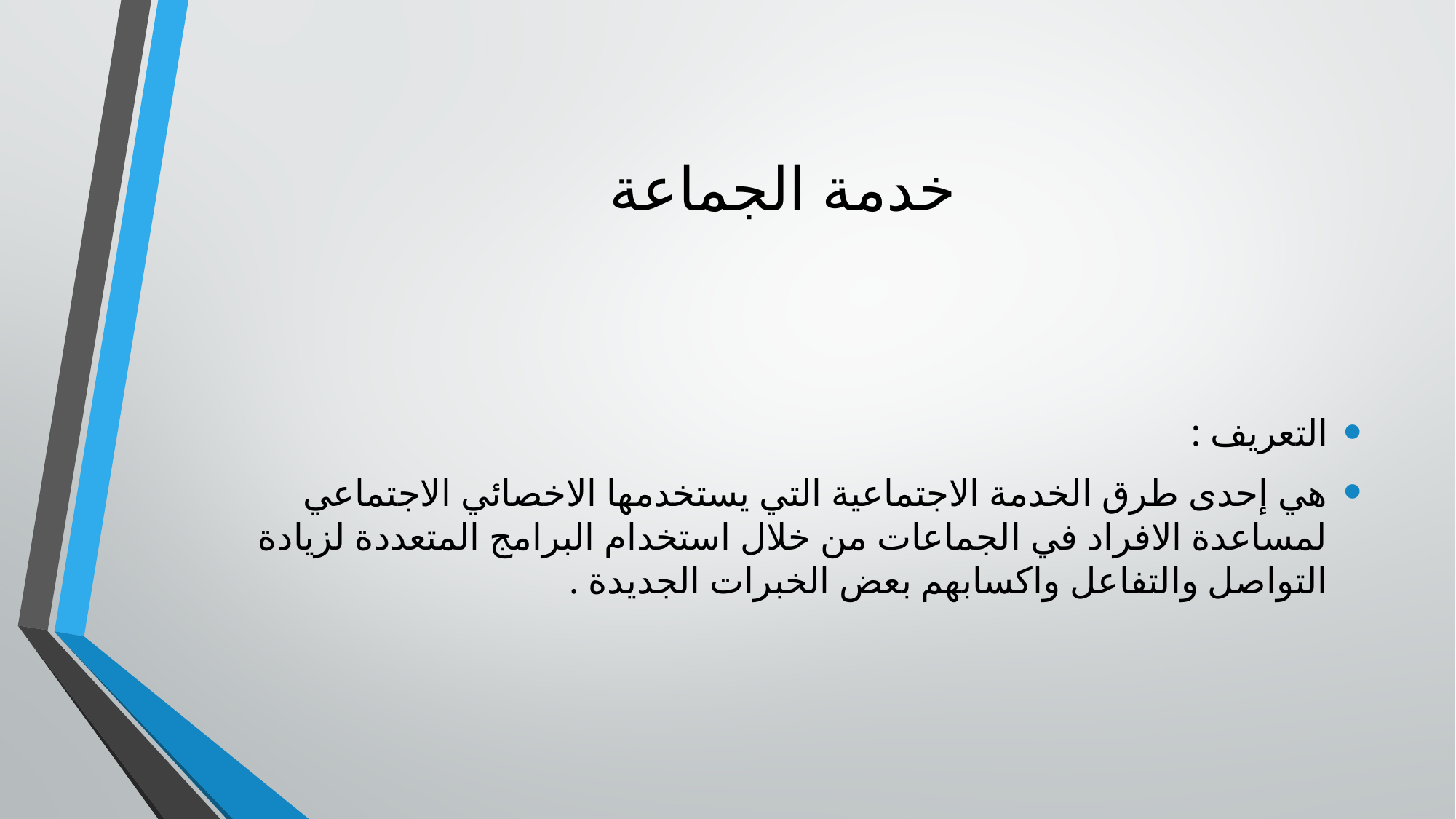

# خدمة الجماعة
التعريف :
هي إحدى طرق الخدمة الاجتماعية التي يستخدمها الاخصائي الاجتماعي لمساعدة الافراد في الجماعات من خلال استخدام البرامج المتعددة لزيادة التواصل والتفاعل واكسابهم بعض الخبرات الجديدة .